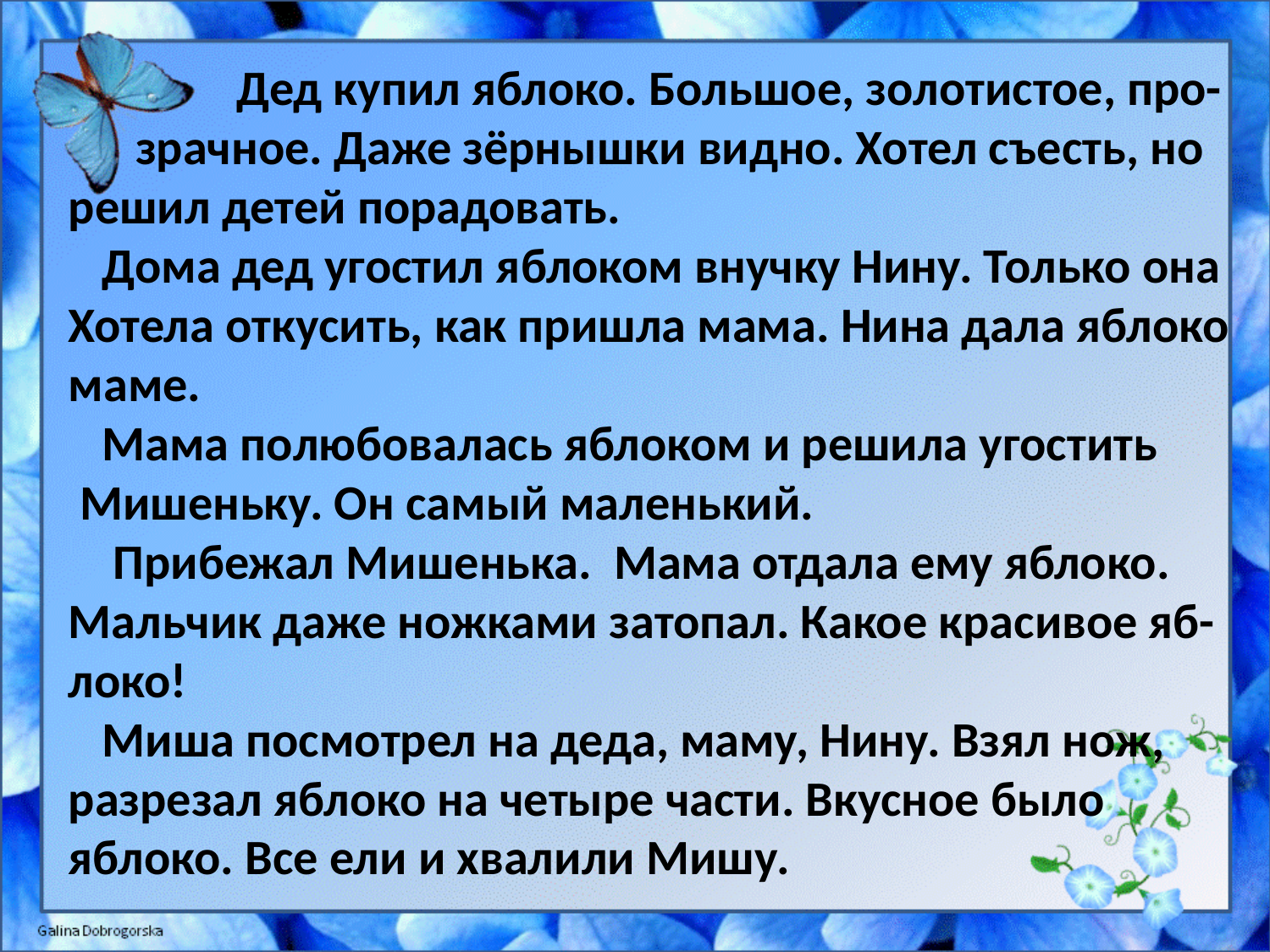

Дед купил яблоко. Большое, золотистое, про-
      зрачное. Даже зёрнышки видно. Хотел съесть, но
решил детей порадовать.
   Дома дед угостил яблоком внучку Нину. Только она
Хотела откусить, как пришла мама. Нина дала яблоко
маме.
   Мама полюбовалась яблоком и решила угостить
 Мишеньку. Он самый маленький.
    Прибежал Мишенька.  Мама отдала ему яблоко.
Мальчик даже ножками затопал. Какое красивое яб-
локо!
   Миша посмотрел на деда, маму, Нину. Взял нож,
разрезал яблоко на четыре части. Вкусное было
яблоко. Все ели и хвалили Мишу.